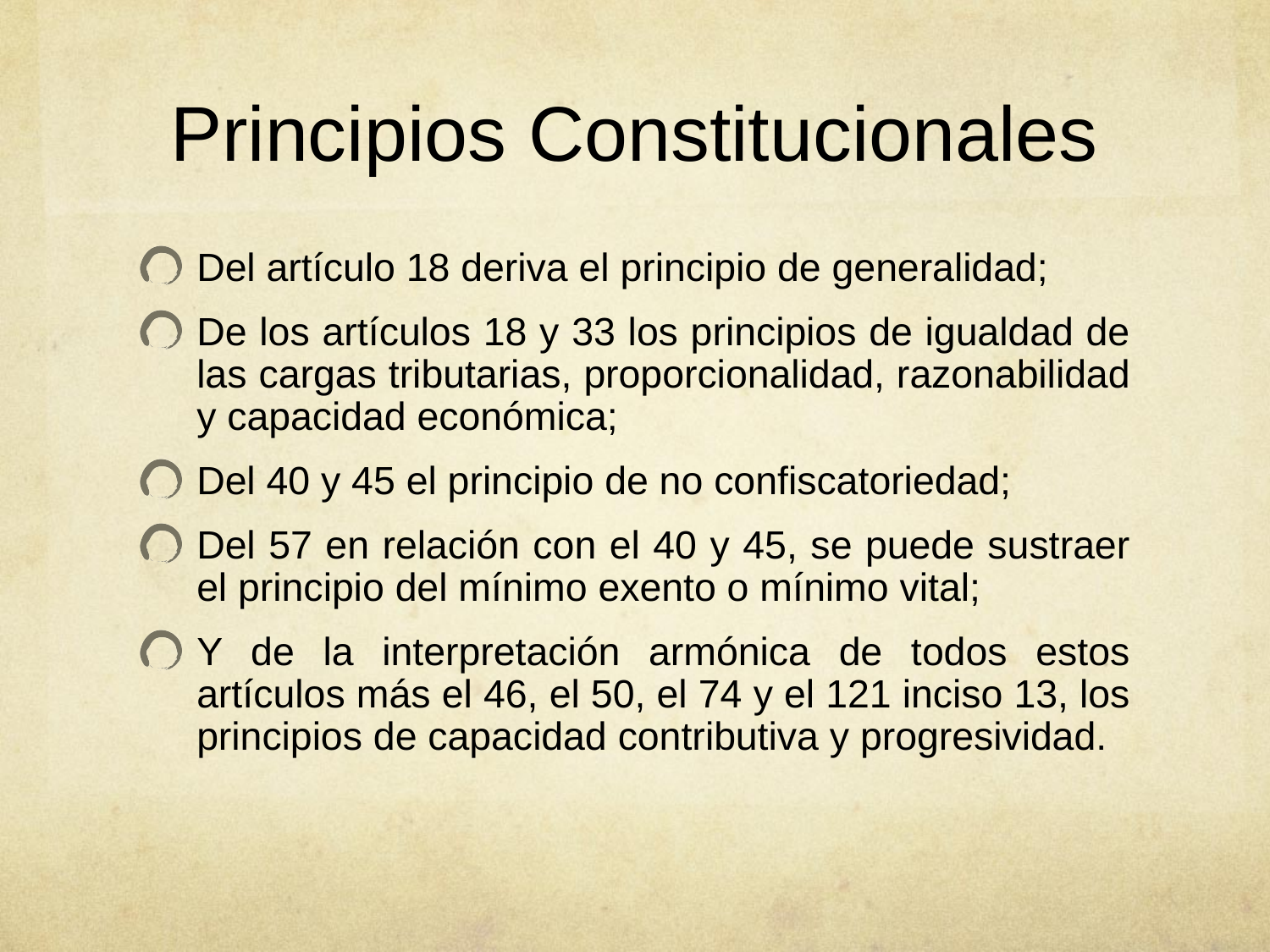

# Principios Constitucionales
Del artículo 18 deriva el principio de generalidad;
De los artículos 18 y 33 los principios de igualdad de las cargas tributarias, proporcionalidad, razonabilidad y capacidad económica;
Del 40 y 45 el principio de no confiscatoriedad;
Del 57 en relación con el 40 y 45, se puede sustraer el principio del mínimo exento o mínimo vital;
Y de la interpretación armónica de todos estos artículos más el 46, el 50, el 74 y el 121 inciso 13, los principios de capacidad contributiva y progresividad.